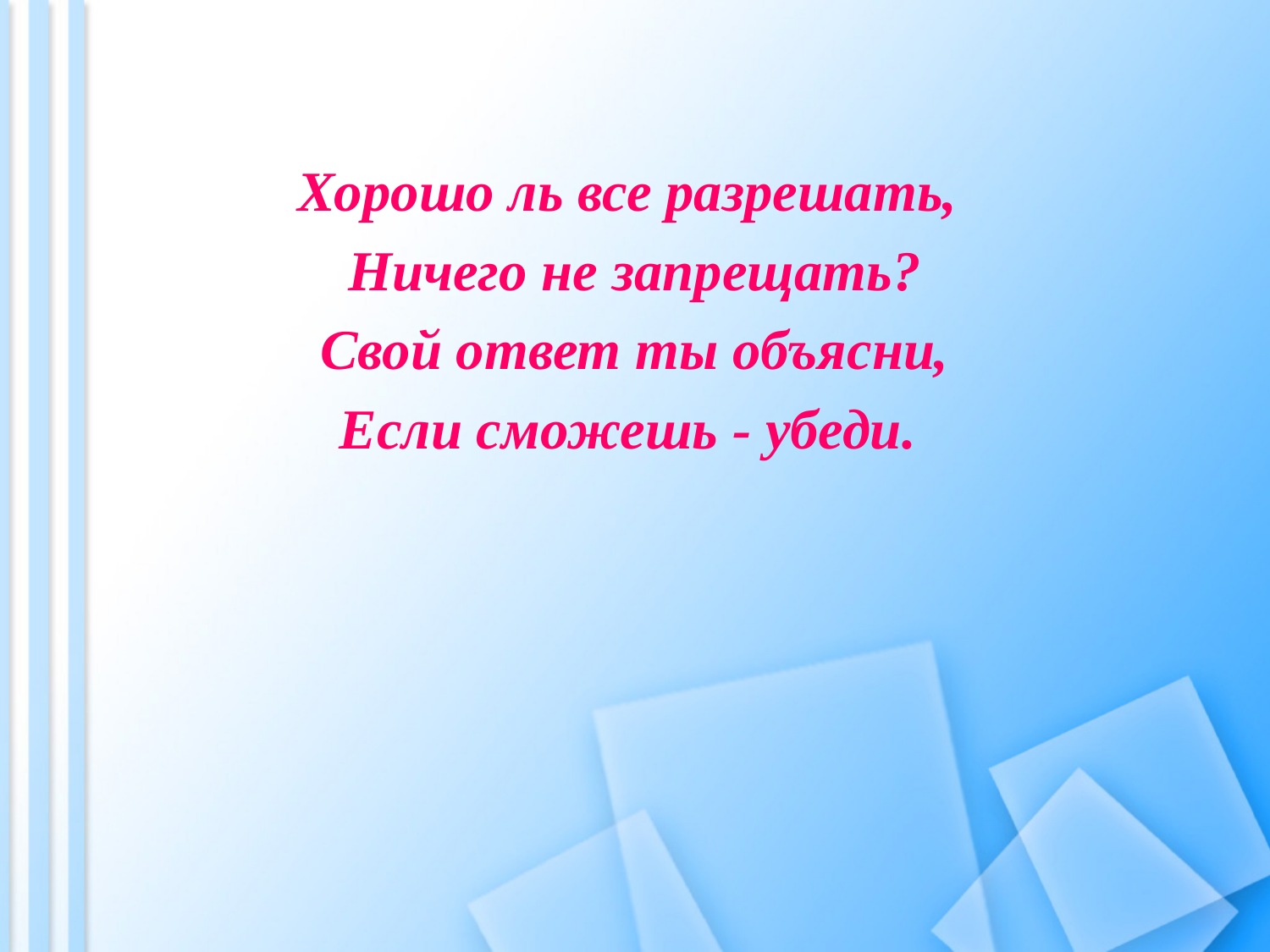

#
Хорошо ль все разрешать,
Ничего не запрещать?
Свой ответ ты объясни,
Если сможешь - убеди.